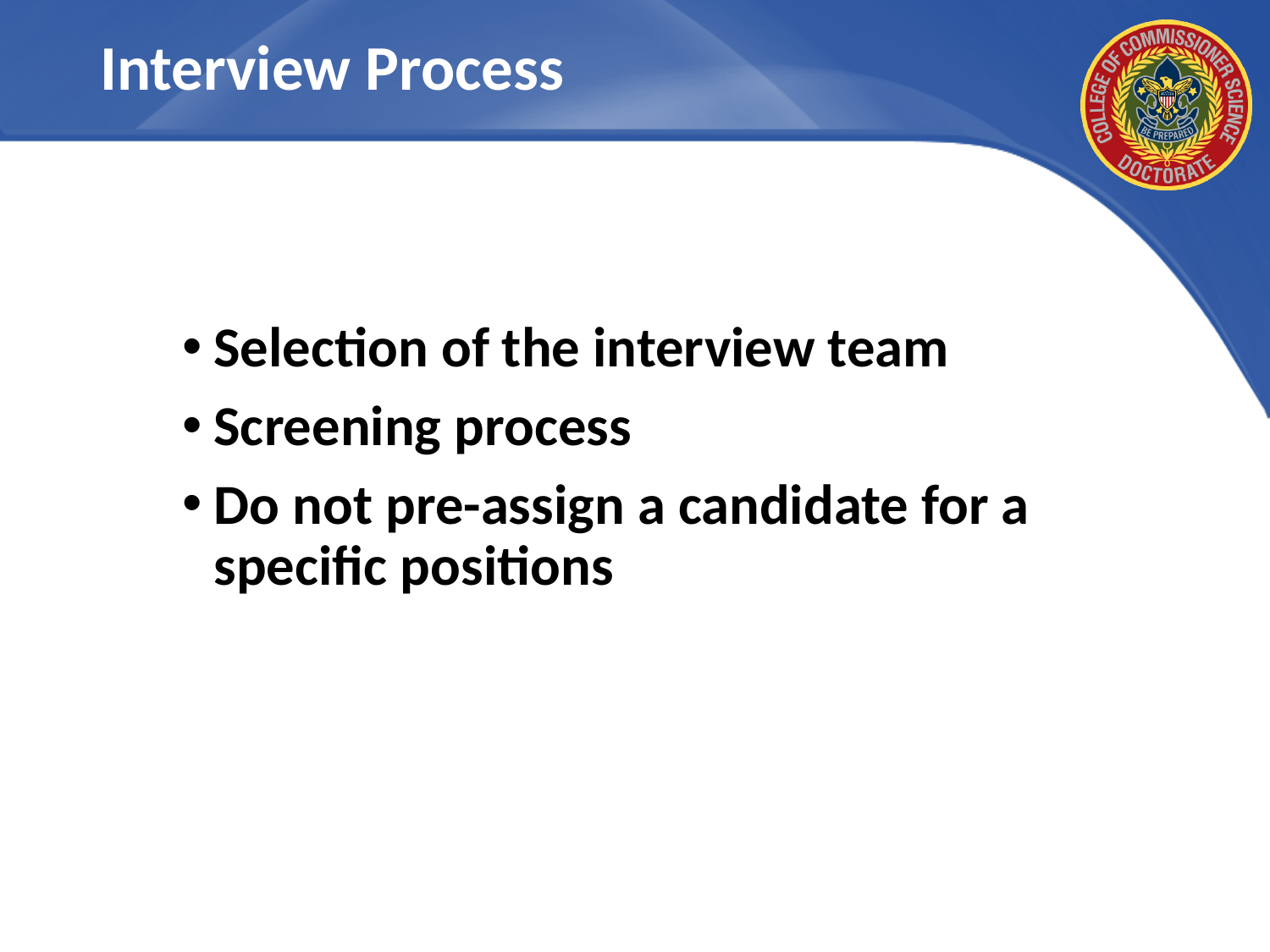

# Interview Process
Selection of the interview team
Screening process
Do not pre-assign a candidate for a specific positions